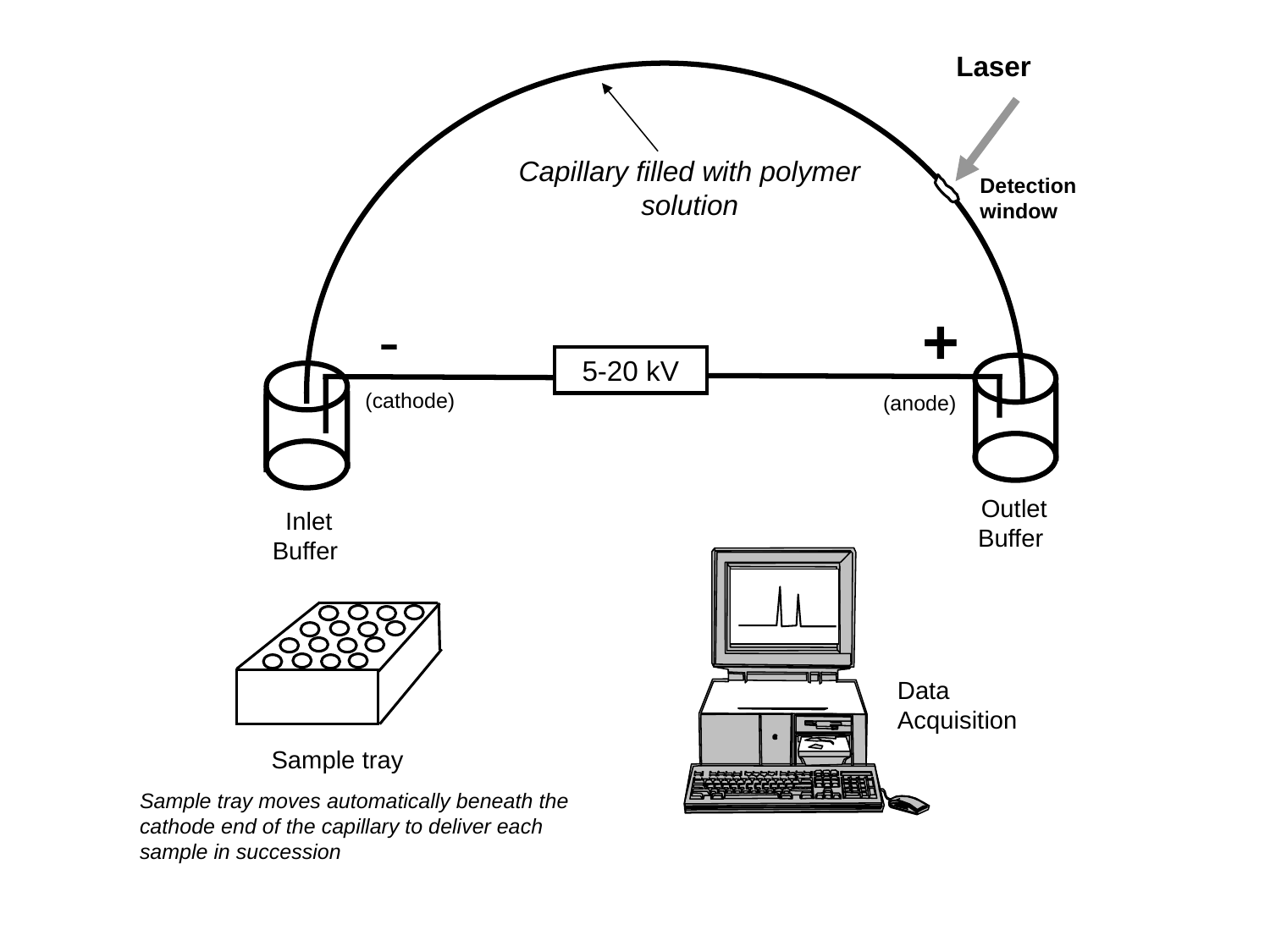

Laser

Capillary filled with polymer solution
Detection window

-
+
5-20 kV

(cathode)
(anode)

Outlet
Buffer
Inlet
Buffer

Data Acquisition
Sample tray
Sample tray moves automatically beneath the cathode end of the capillary to deliver each sample in succession